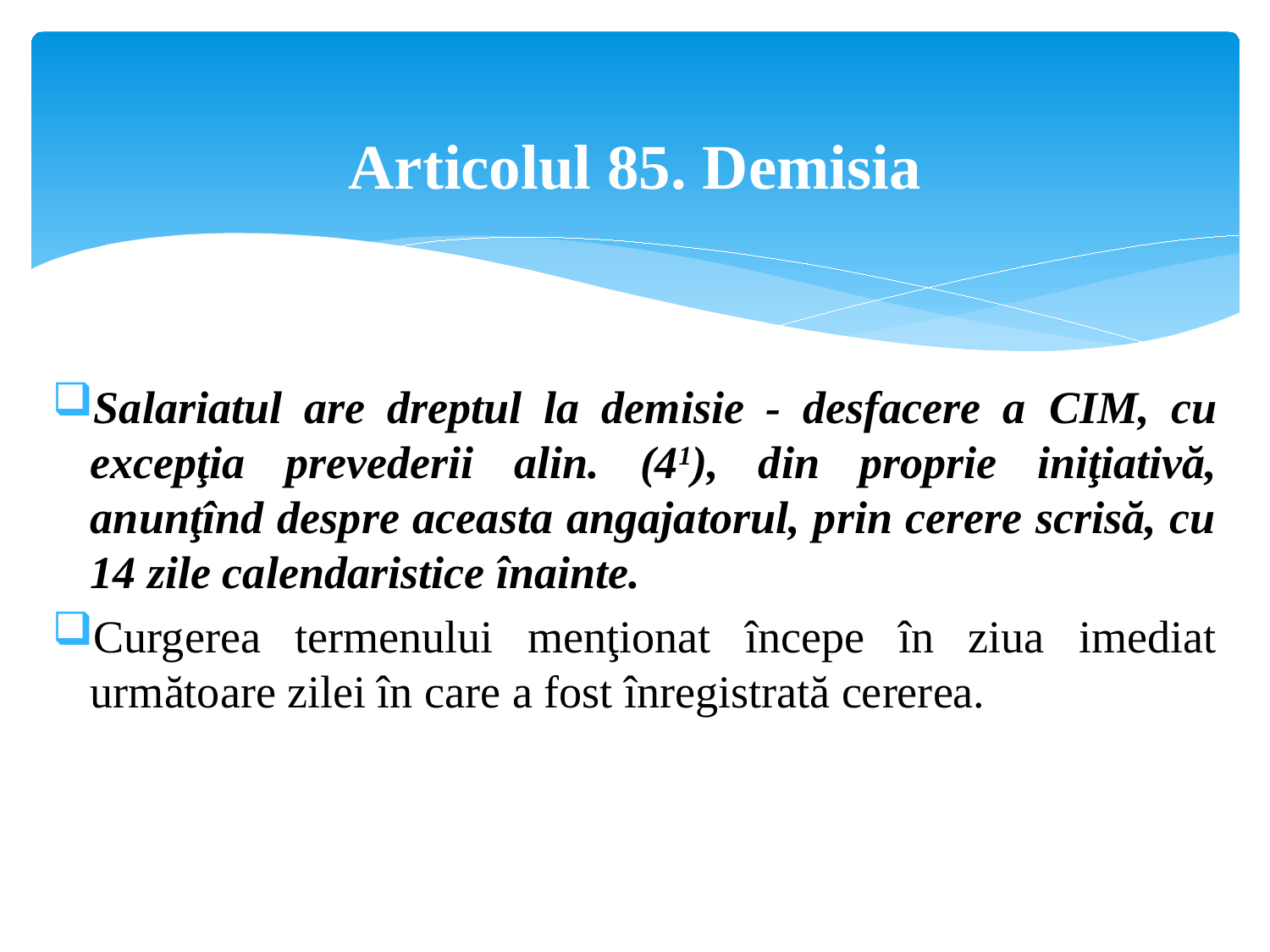

# Articolul 85. Demisia
Salariatul are dreptul la demisie - desfacere a CIM, cu excepţia prevederii alin. (41), din proprie iniţiativă, anunţînd despre aceasta angajatorul, prin cerere scrisă, cu 14 zile calendaristice înainte.
Curgerea termenului menţionat începe în ziua imediat următoare zilei în care a fost înregistrată cererea.